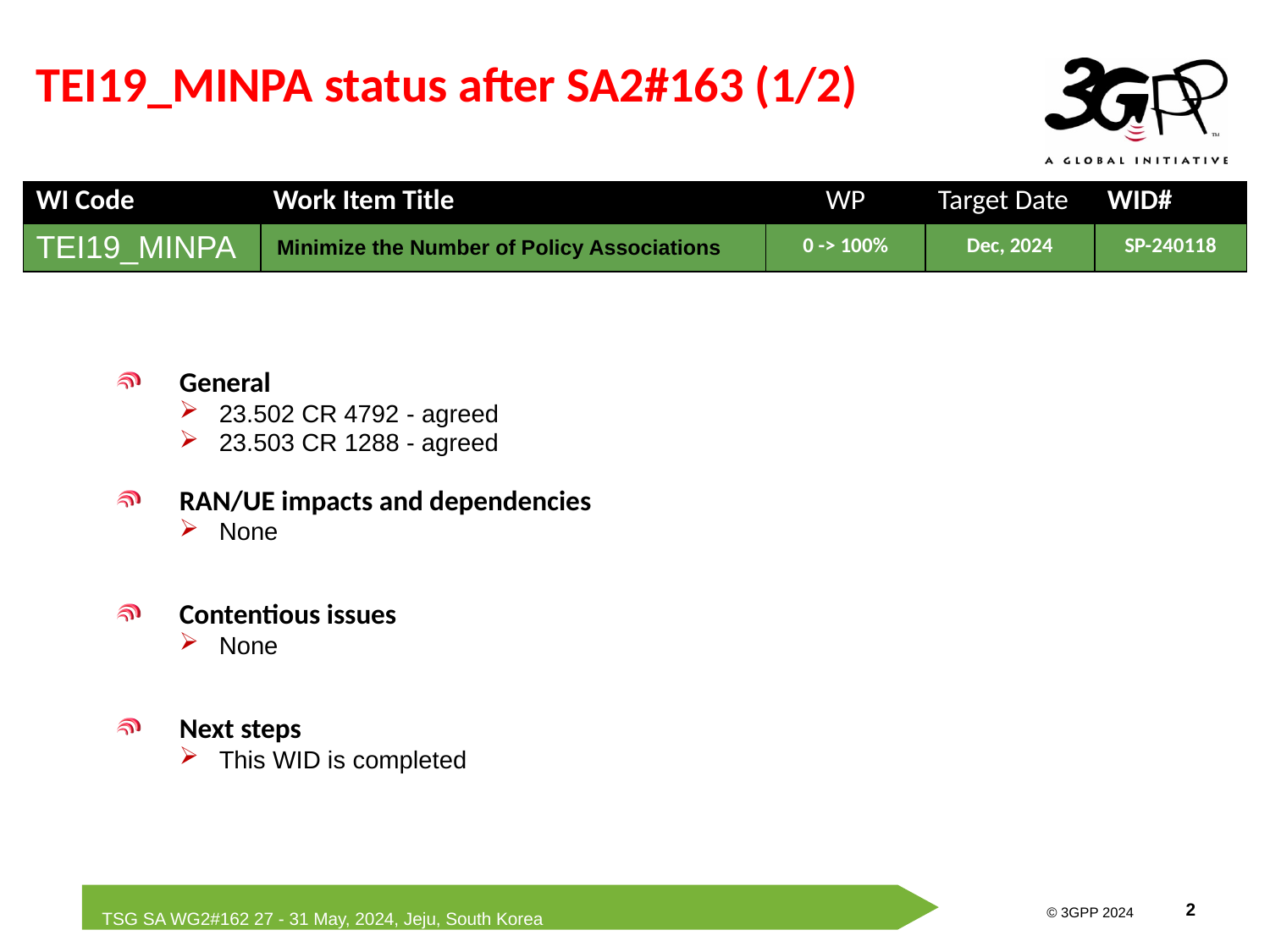

TEI19_MINPA status after SA2#163 (1/2)
| WI Code | Work Item Title | WP | Target Date | WID# |
| --- | --- | --- | --- | --- |
| TEI19\_MINPA | Minimize the Number of Policy Associations | 0 -> 100% | Dec, 2024 | SP-240118 |
General
23.502 CR 4792 - agreed
23.503 CR 1288 - agreed

RAN/UE impacts and dependencies
None

Contentious issues
None

Next steps
This WID is completed